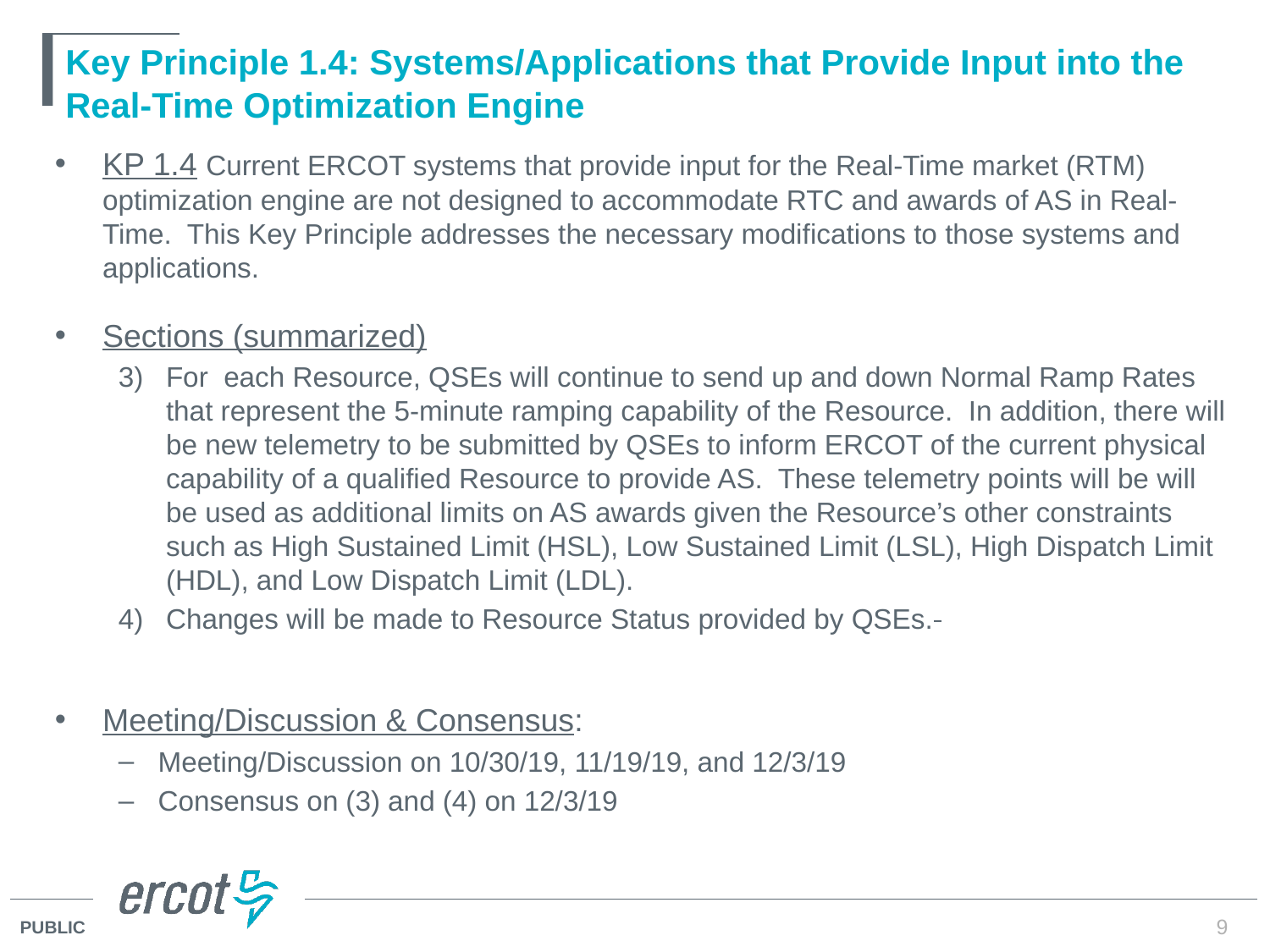

# Key Principle 1.4: Systems/Applications that Provide Input into the Real-Time Optimization Engine
KP 1.4 Current ERCOT systems that provide input for the Real-Time market (RTM) optimization engine are not designed to accommodate RTC and awards of AS in Real-Time.  This Key Principle addresses the necessary modifications to those systems and applications.

Sections (summarized)
For  each Resource, QSEs will continue to send up and down Normal Ramp Rates that represent the 5-minute ramping capability of the Resource.  In addition, there will be new telemetry to be submitted by QSEs to inform ERCOT of the current physical capability of a qualified Resource to provide AS.  These telemetry points will be will be used as additional limits on AS awards given the Resource’s other constraints such as High Sustained Limit (HSL), Low Sustained Limit (LSL), High Dispatch Limit (HDL), and Low Dispatch Limit (LDL).
Changes will be made to Resource Status provided by QSEs.

Meeting/Discussion & Consensus:
Meeting/Discussion on 10/30/19, 11/19/19, and 12/3/19
Consensus on (3) and (4) on 12/3/19
9